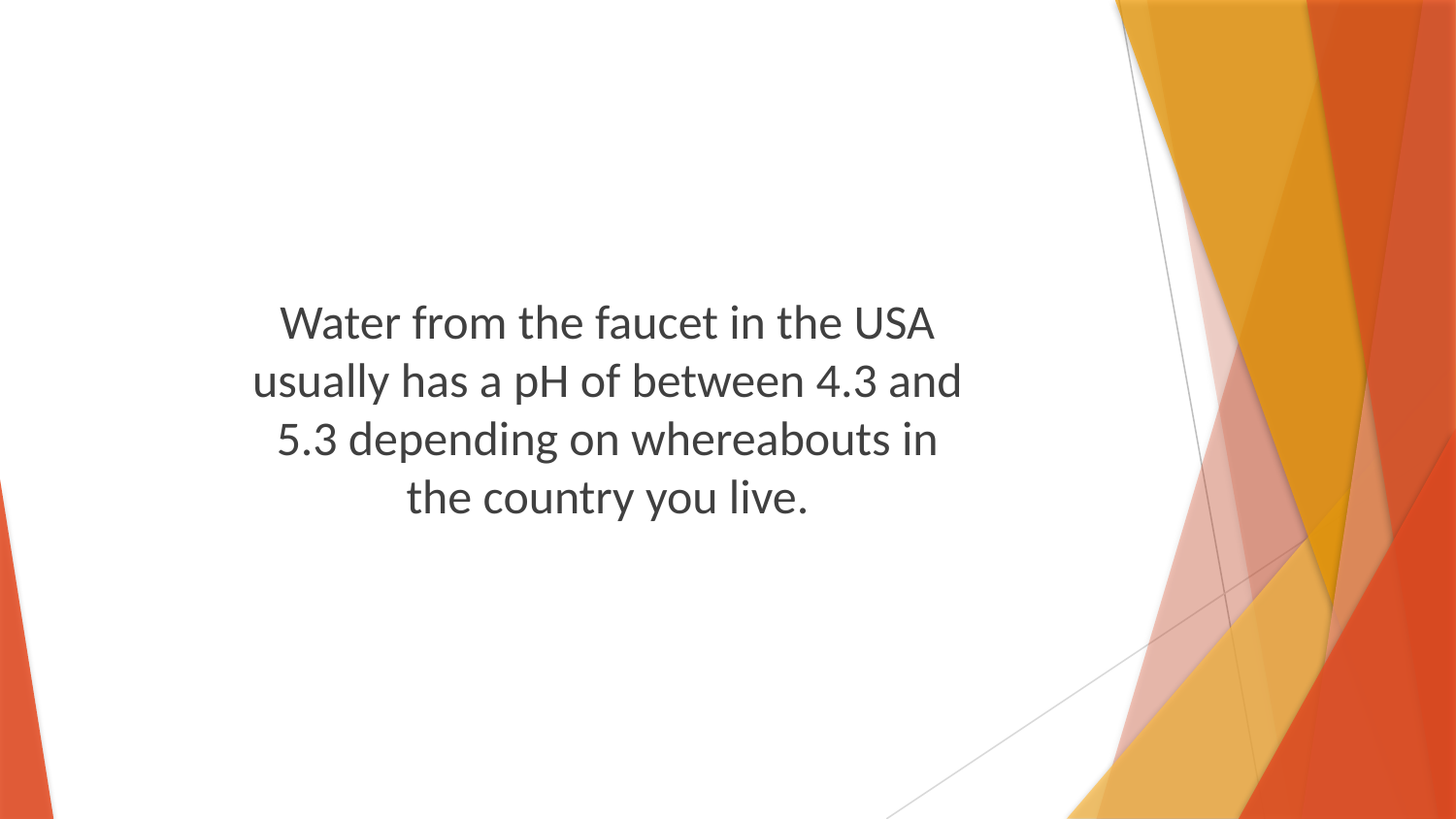

Water from the faucet in the USA usually has a pH of between 4.3 and 5.3 depending on whereabouts in the country you live.